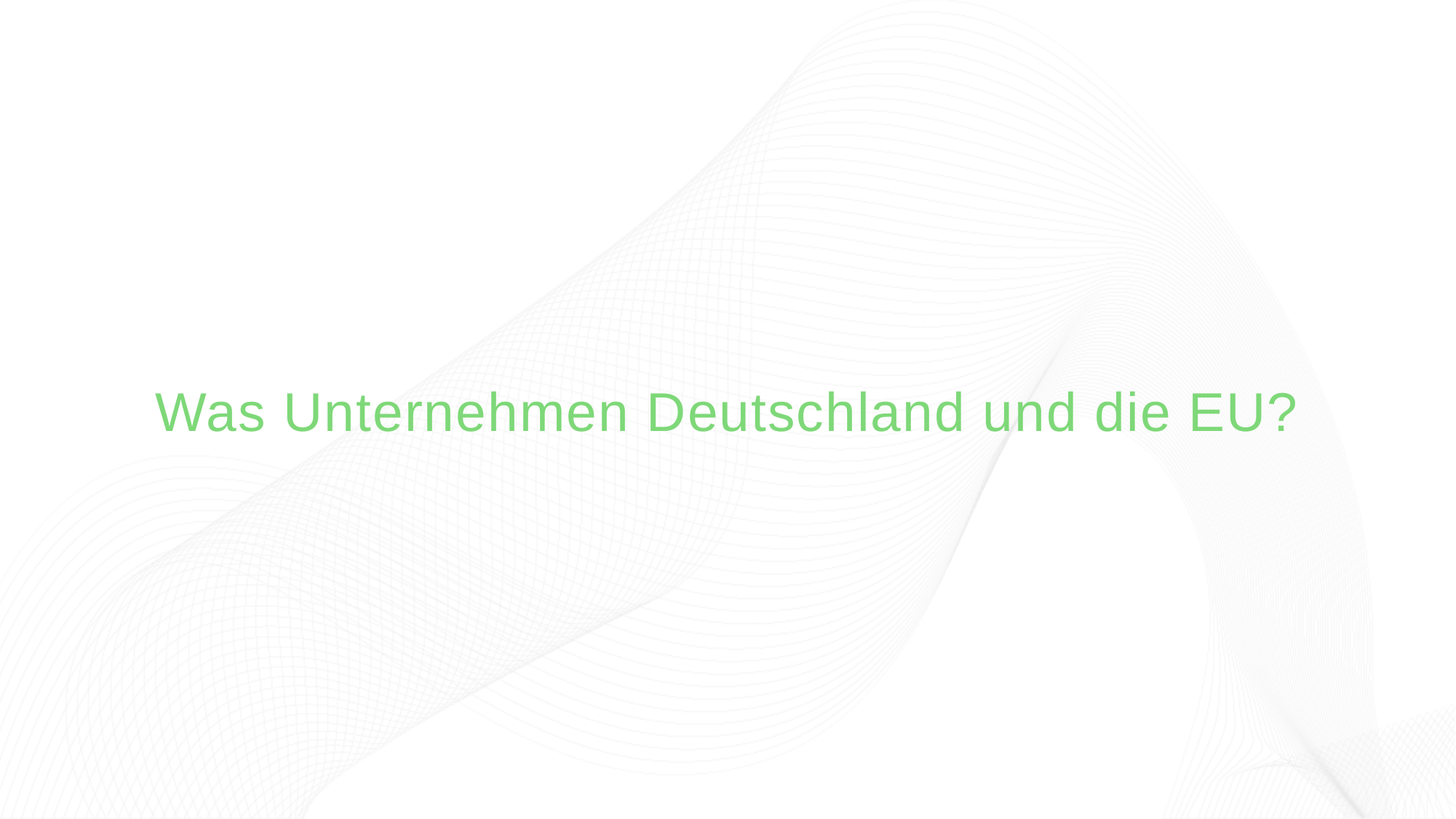

# Was Unternehmen Deutschland und die EU?